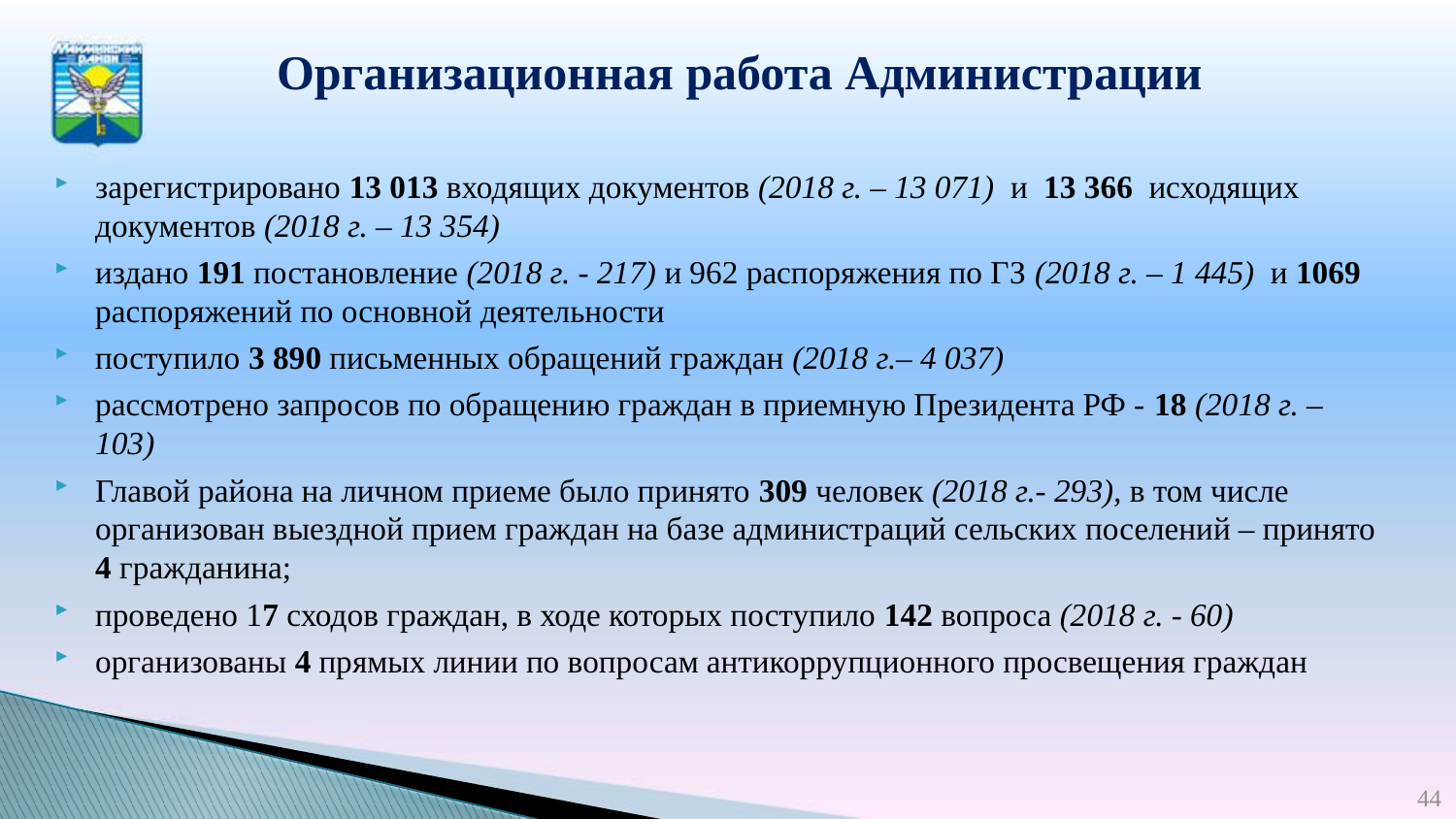

Организационная работа Администрации
зарегистрировано 13 013 входящих документов (2018 г. – 13 071)  и  13 366  исходящих документов (2018 г. – 13 354)
издано 191 постановление (2018 г. - 217) и 962 распоряжения по ГЗ (2018 г. – 1 445)  и 1069 распоряжений по основной деятельности
поступило 3 890 письменных обращений граждан (2018 г.– 4 037)
рассмотрено запросов по обращению граждан в приемную Президента РФ - 18 (2018 г. – 103)
Главой района на личном приеме было принято 309 человек (2018 г.- 293), в том числе организован выездной прием граждан на базе администраций сельских поселений – принято 4 гражданина;
проведено 17 сходов граждан, в ходе которых поступило 142 вопроса (2018 г. - 60)
организованы 4 прямых линии по вопросам антикоррупционного просвещения граждан

44